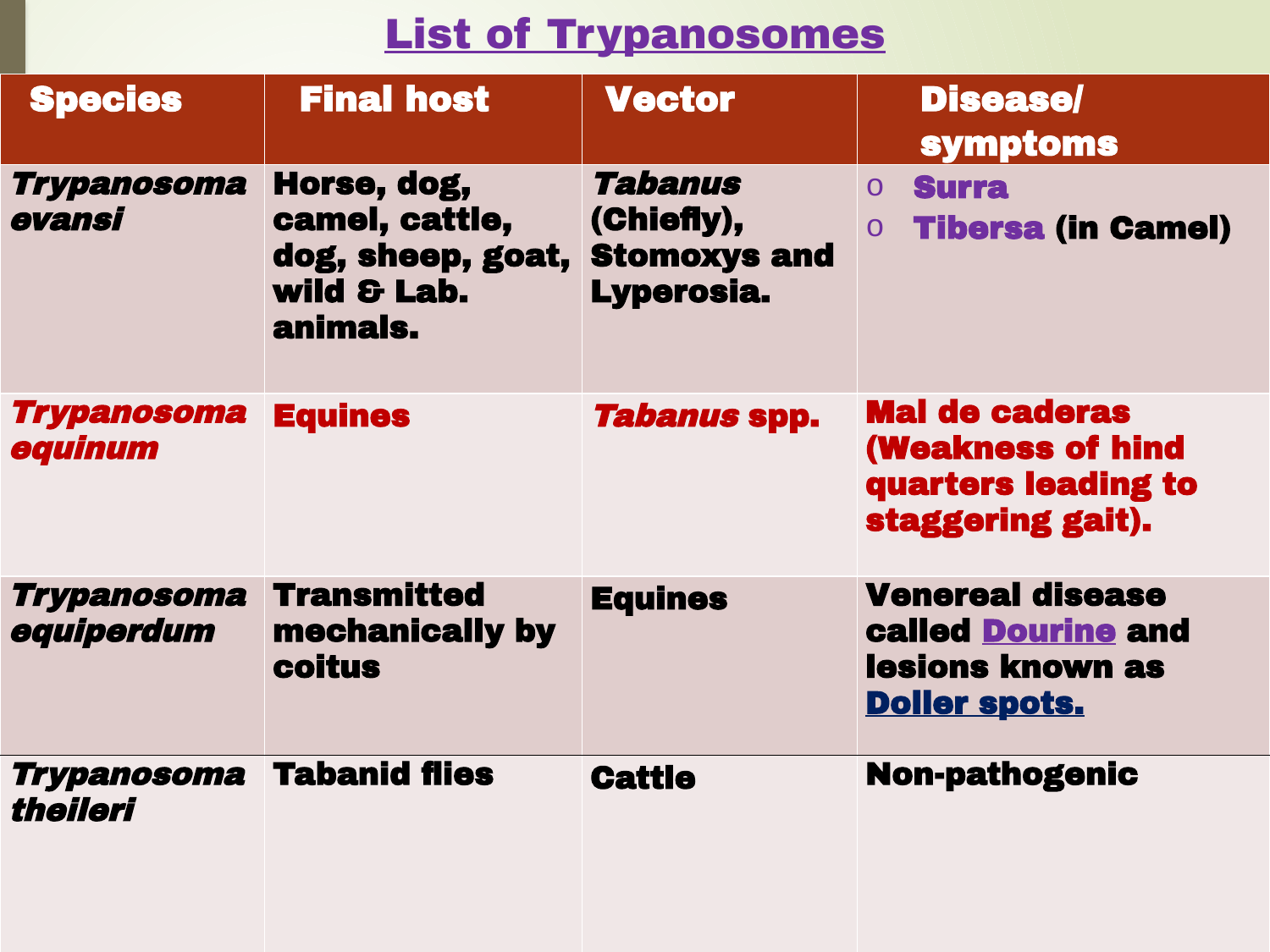

# List of Trypanosomes

| Species | Final host | Vector | Disease/ symptoms |
| --- | --- | --- | --- |
| Trypanosoma evansi | Horse, dog, camel, cattle, dog, sheep, goat, wild & Lab. animals. | Tabanus (Chiefly), Stomoxys and Lyperosia. | Surra Tibersa (in Camel) |
| Trypanosoma equinum | Equines | Tabanus spp. | Mal de caderas (Weakness of hind quarters leading to staggering gait). |
| Trypanosoma equiperdum | Transmitted mechanically by coitus | Equines | Venereal disease called Dourine and lesions known as Doller spots. |
| Trypanosoma theileri | Tabanid flies | Cattle | Non-pathogenic |